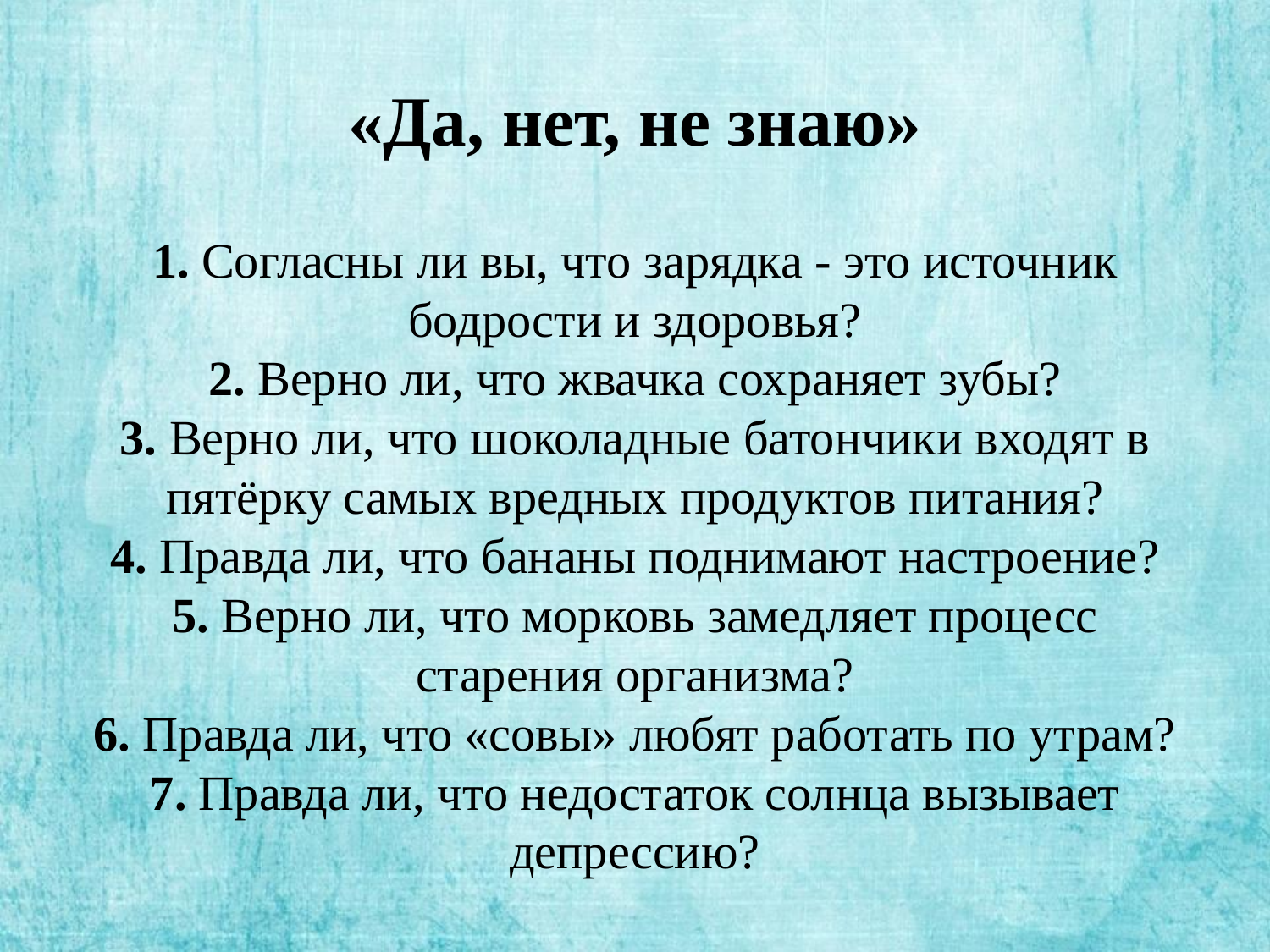

# «Да, нет, не знаю»
1. Согласны ли вы, что зарядка - это источник бодрости и здоровья?
2. Верно ли, что жвачка сохраняет зубы?
3. Верно ли, что шоколадные батончики входят в пятёрку самых вредных продуктов питания?
4. Правда ли, что бананы поднимают настроение?
5. Верно ли, что морковь замедляет процесс старения организма?
6. Правда ли, что «совы» любят работать по утрам?
7. Правда ли, что недостаток солнца вызывает депрессию?